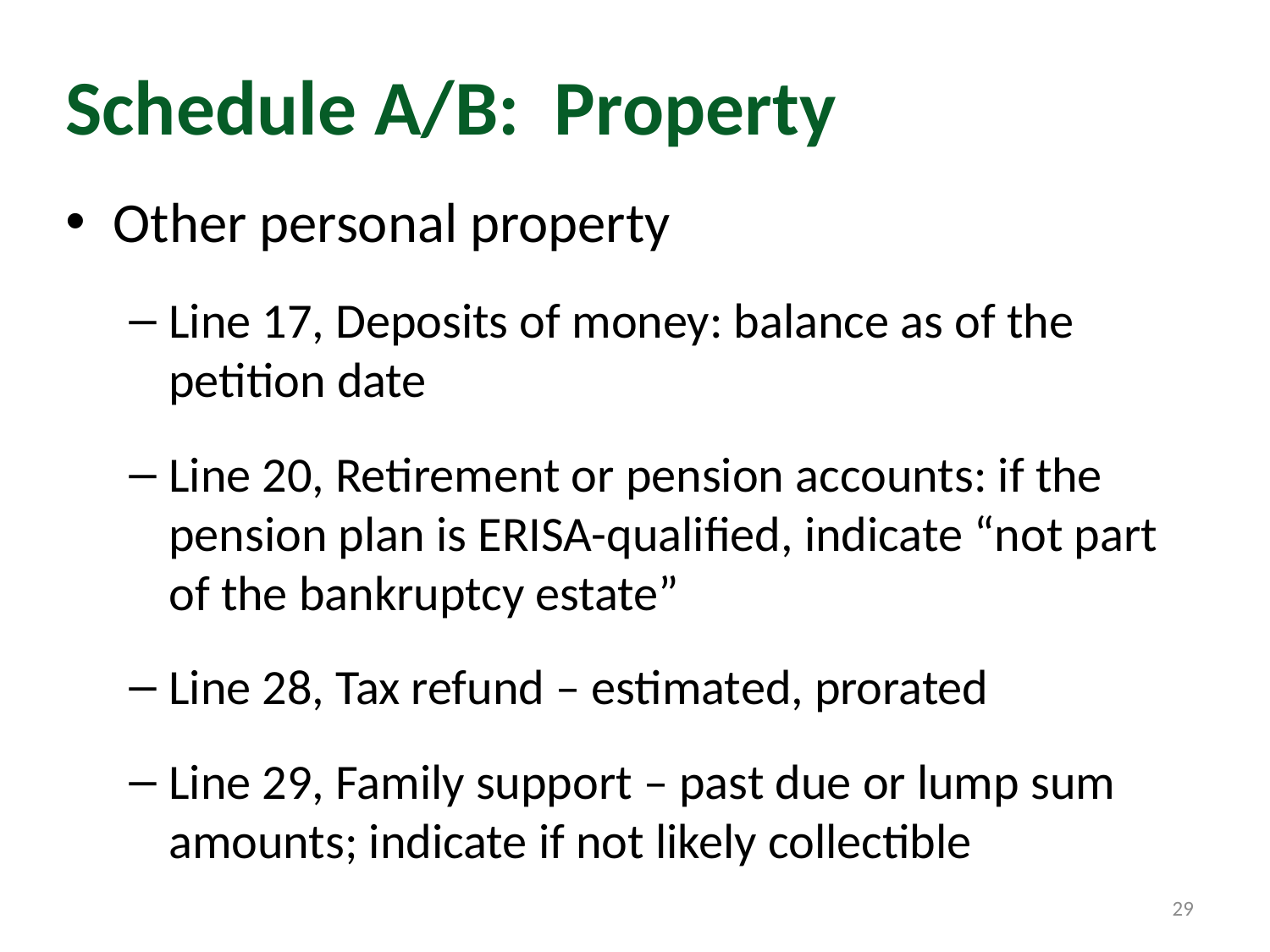

# Schedule A/B:  Property
Other personal property
Line 17, Deposits of money: balance as of the petition date
Line 20, Retirement or pension accounts: if the pension plan is ERISA-qualified, indicate “not part of the bankruptcy estate”
Line 28, Tax refund – estimated, prorated
Line 29, Family support – past due or lump sum amounts; indicate if not likely collectible

29